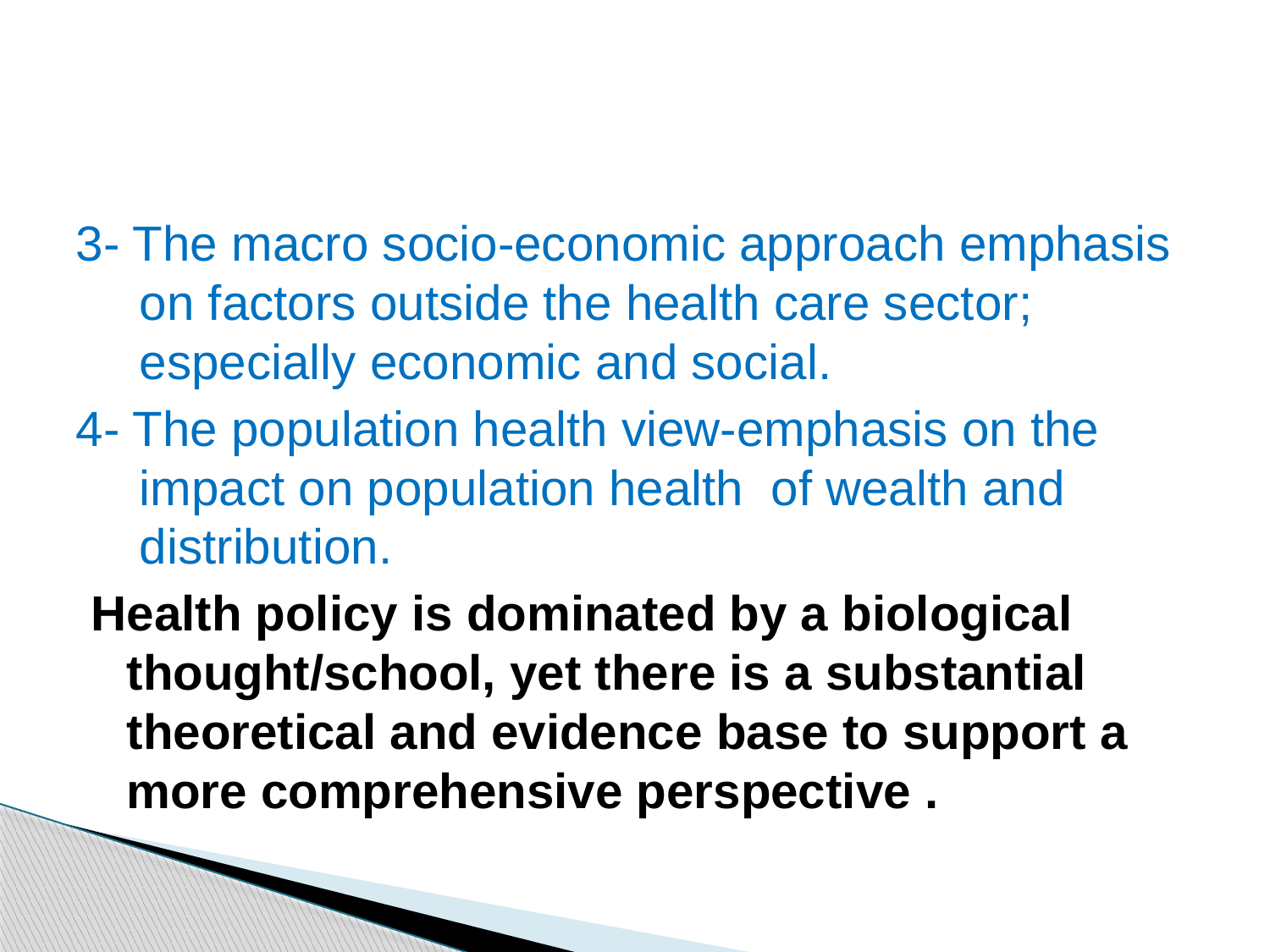

#
3- The macro socio-economic approach emphasis on factors outside the health care sector; especially economic and social.
4- The population health view-emphasis on the impact on population health  of wealth and distribution.
Health policy is dominated by a biological thought/school, yet there is a substantial theoretical and evidence base to support a more comprehensive perspective .